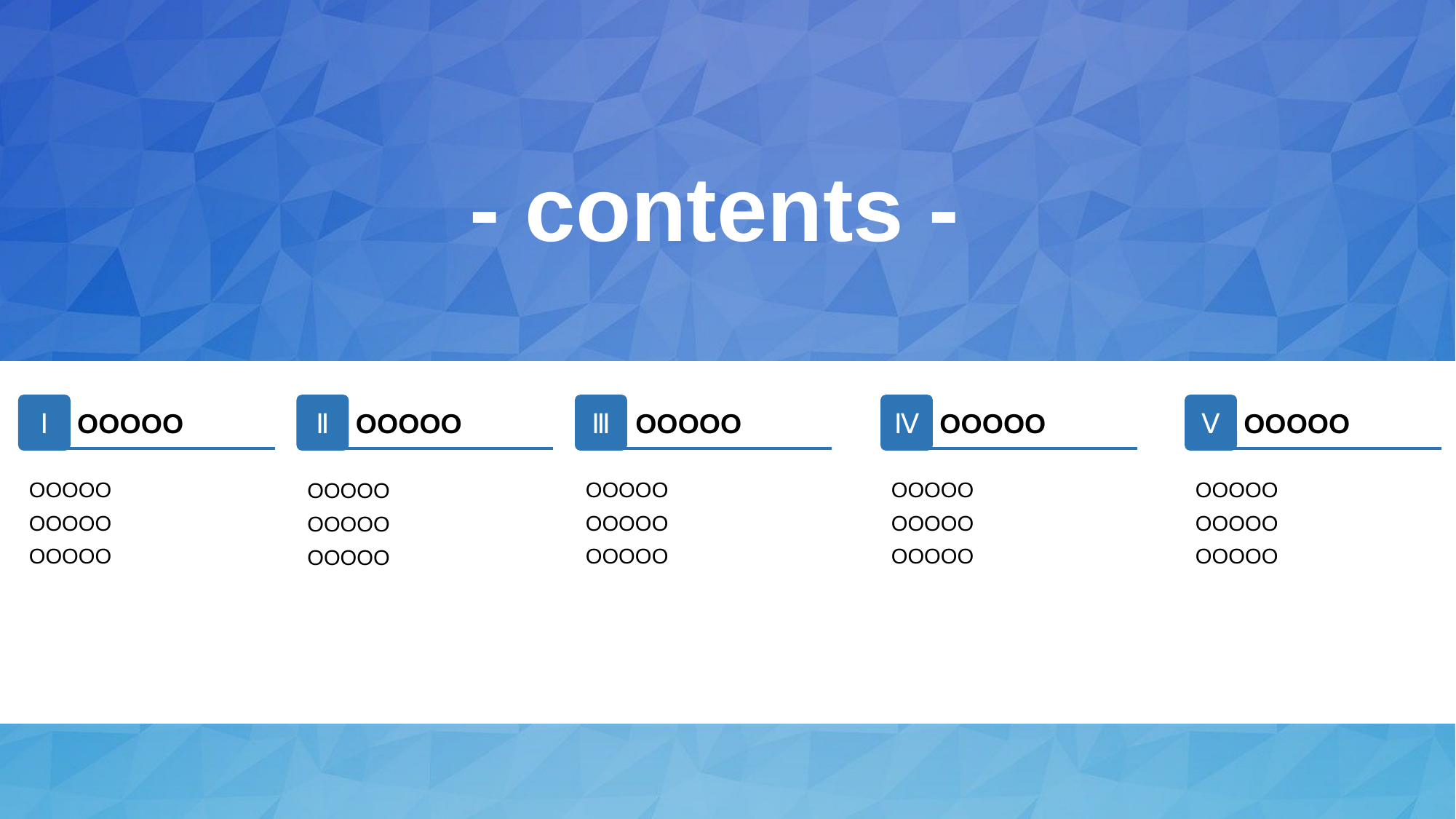

Ⅰ
OOOOO
Ⅱ
OOOOO
Ⅲ
OOOOO
Ⅳ
OOOOO
Ⅴ
OOOOO
OOOOO
OOOOO
OOOOO
OOOOO
OOOOO
OOOOO
OOOOO
OOOOO
OOOOO
OOOOO
OOOOO
OOOOO
OOOOO
OOOOO
OOOOO